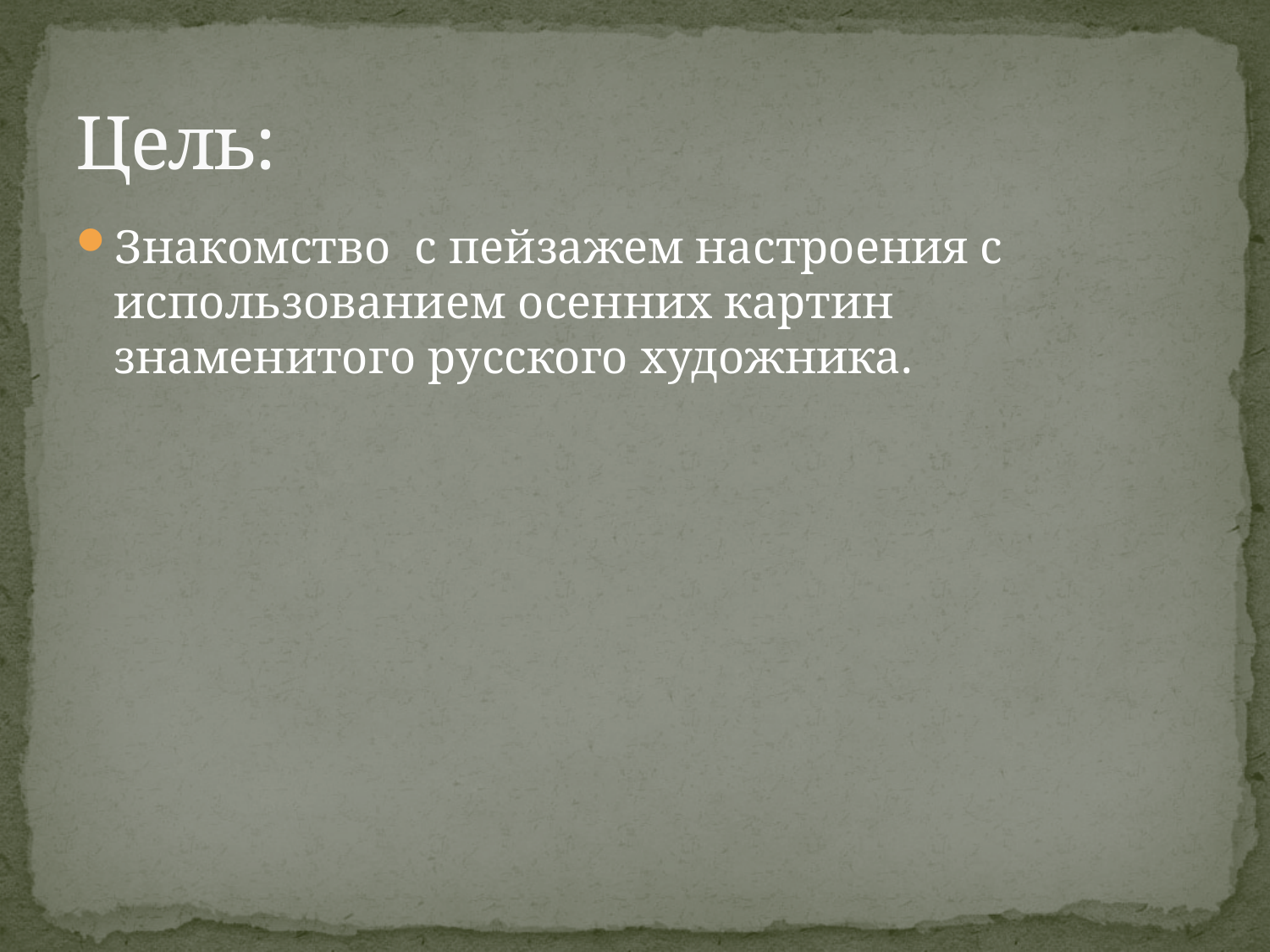

# Цель:
Знакомство  с пейзажем настроения с использованием осенних картин знаменитого русского художника.